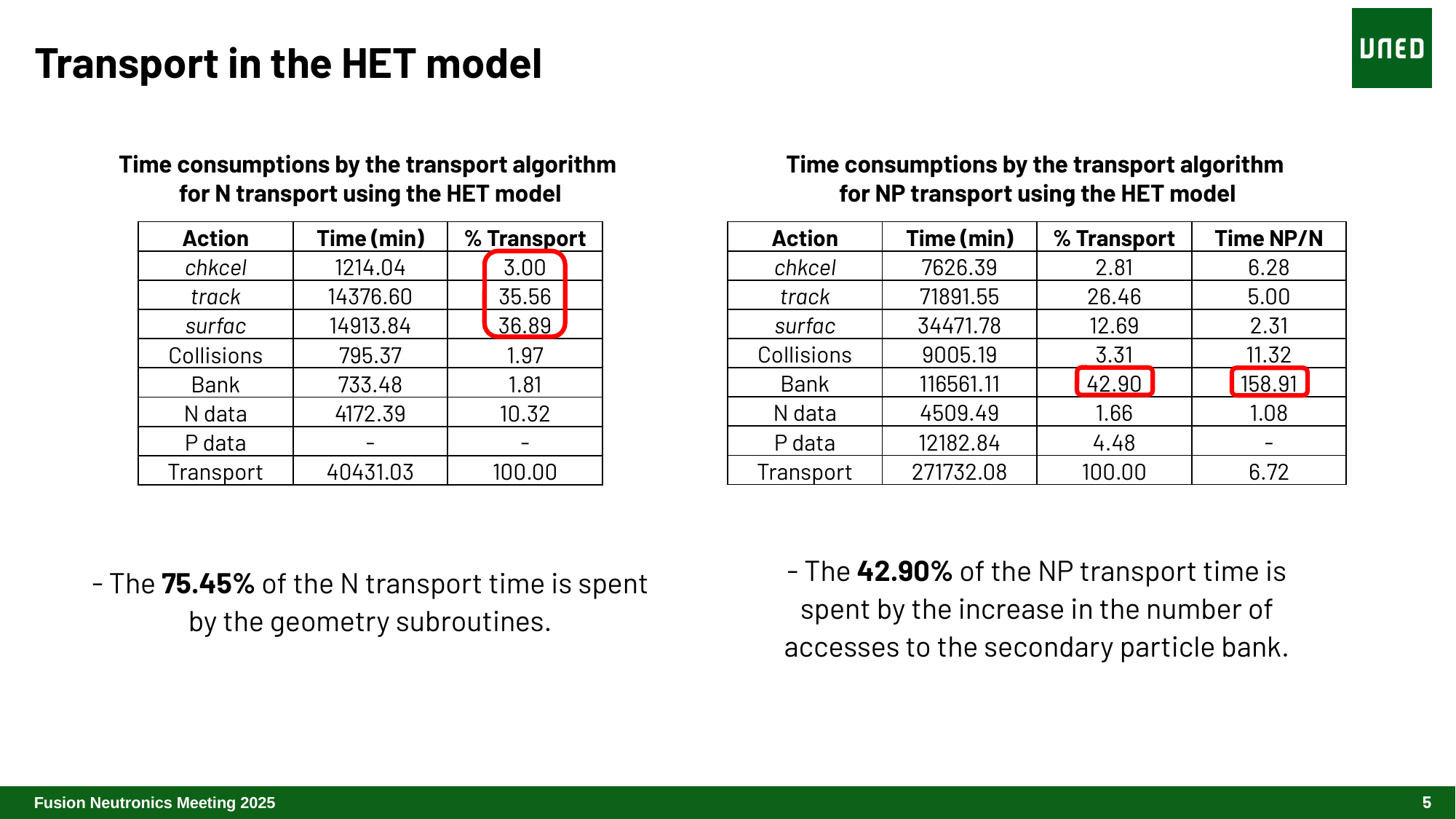

# Transport in the HET model
Time consumptions by the transport algorithm
for N transport using the HET model
Time consumptions by the transport algorithm
for NP transport using the HET model
| Action | Time (min) | % Transport |
| --- | --- | --- |
| chkcel | 1214.04 | 3.00 |
| track | 14376.60 | 35.56 |
| surfac | 14913.84 | 36.89 |
| Collisions | 795.37 | 1.97 |
| Bank | 733.48 | 1.81 |
| N data | 4172.39 | 10.32 |
| P data | - | - |
| Transport | 40431.03 | 100.00 |
| Action | Time (min) | % Transport | Time NP/N |
| --- | --- | --- | --- |
| chkcel | 7626.39 | 2.81 | 6.28 |
| track | 71891.55 | 26.46 | 5.00 |
| surfac | 34471.78 | 12.69 | 2.31 |
| Collisions | 9005.19 | 3.31 | 11.32 |
| Bank | 116561.11 | 42.90 | 158.91 |
| N data | 4509.49 | 1.66 | 1.08 |
| P data | 12182.84 | 4.48 | - |
| Transport | 271732.08 | 100.00 | 6.72 |

- The 42.90% of the NP transport time is spent by the increase in the number of accesses to the secondary particle bank.
- The 75.45% of the N transport time is spent by the geometry subroutines.
5